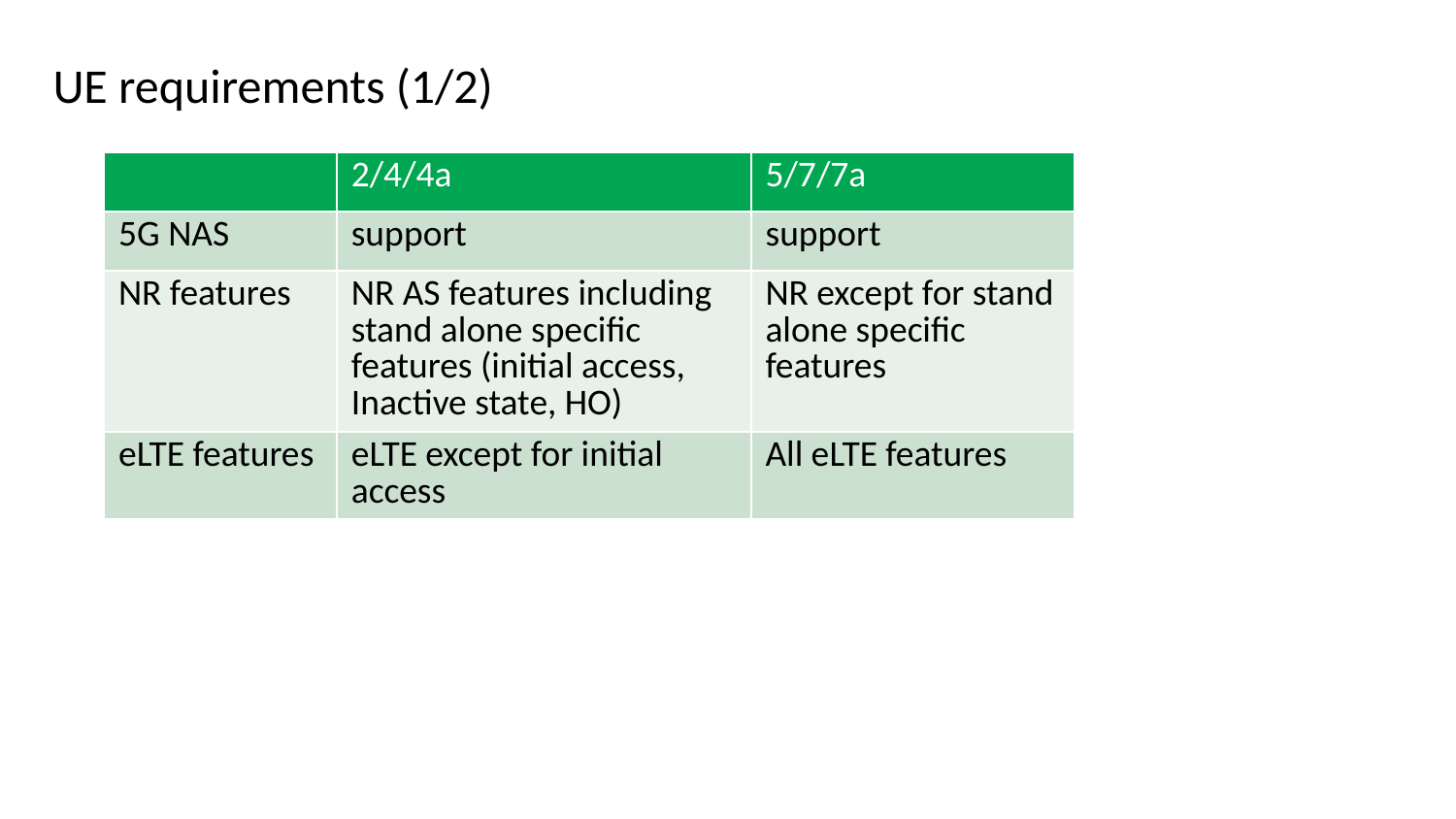

# UE requirements (1/2)
|  | 2/4/4a | 5/7/7a |
| --- | --- | --- |
| 5G NAS | support | support |
| NR features | NR AS features including stand alone specific features (initial access, Inactive state, HO) | NR except for stand alone specific features |
| eLTE features | eLTE except for initial access | All eLTE features |